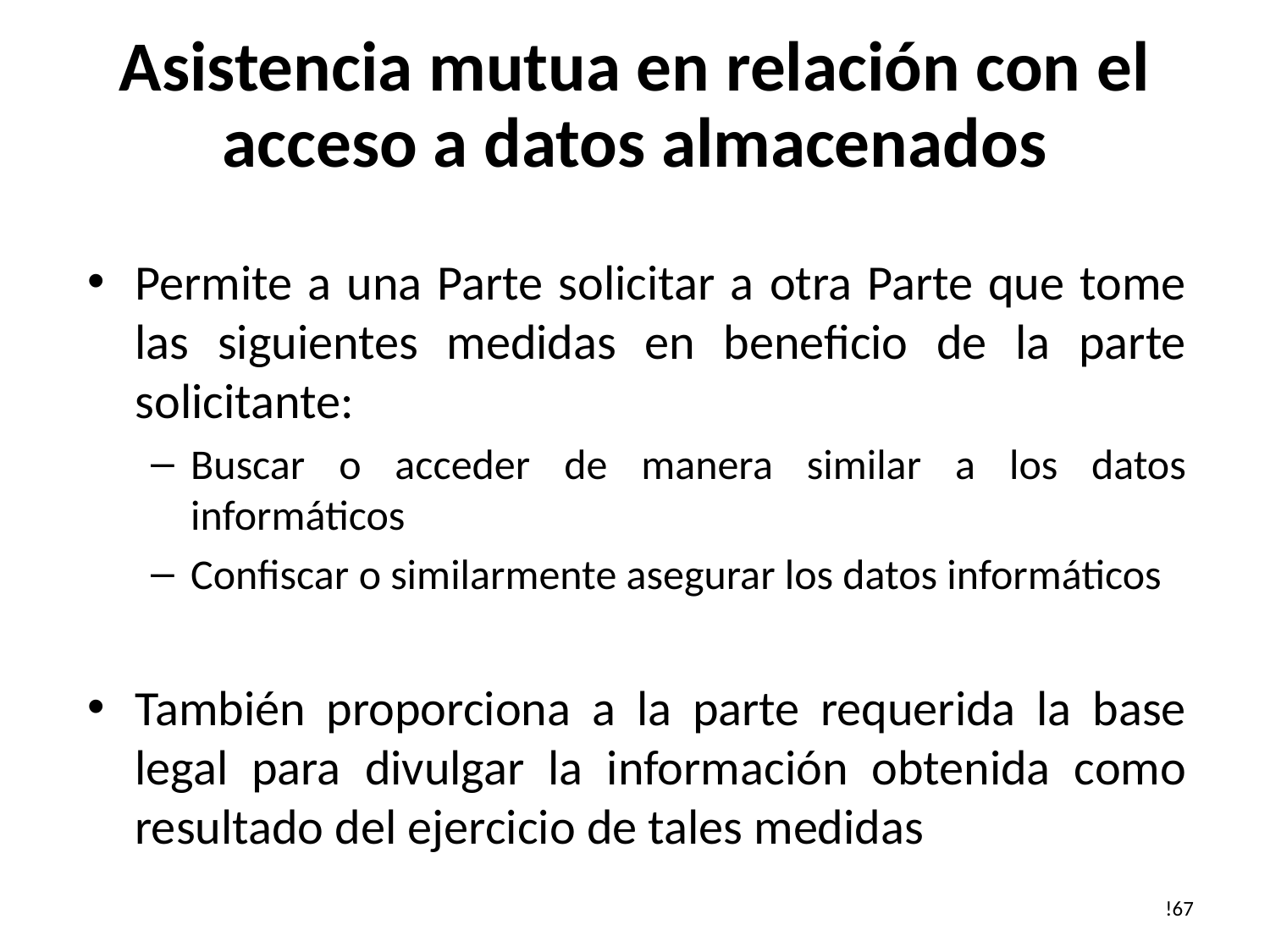

# Asistencia mutua en relación con el acceso a datos almacenados
Permite a una Parte solicitar a otra Parte que tome las siguientes medidas en beneficio de la parte solicitante:
Buscar o acceder de manera similar a los datos informáticos
Confiscar o similarmente asegurar los datos informáticos

También proporciona a la parte requerida la base legal para divulgar la información obtenida como resultado del ejercicio de tales medidas
!67